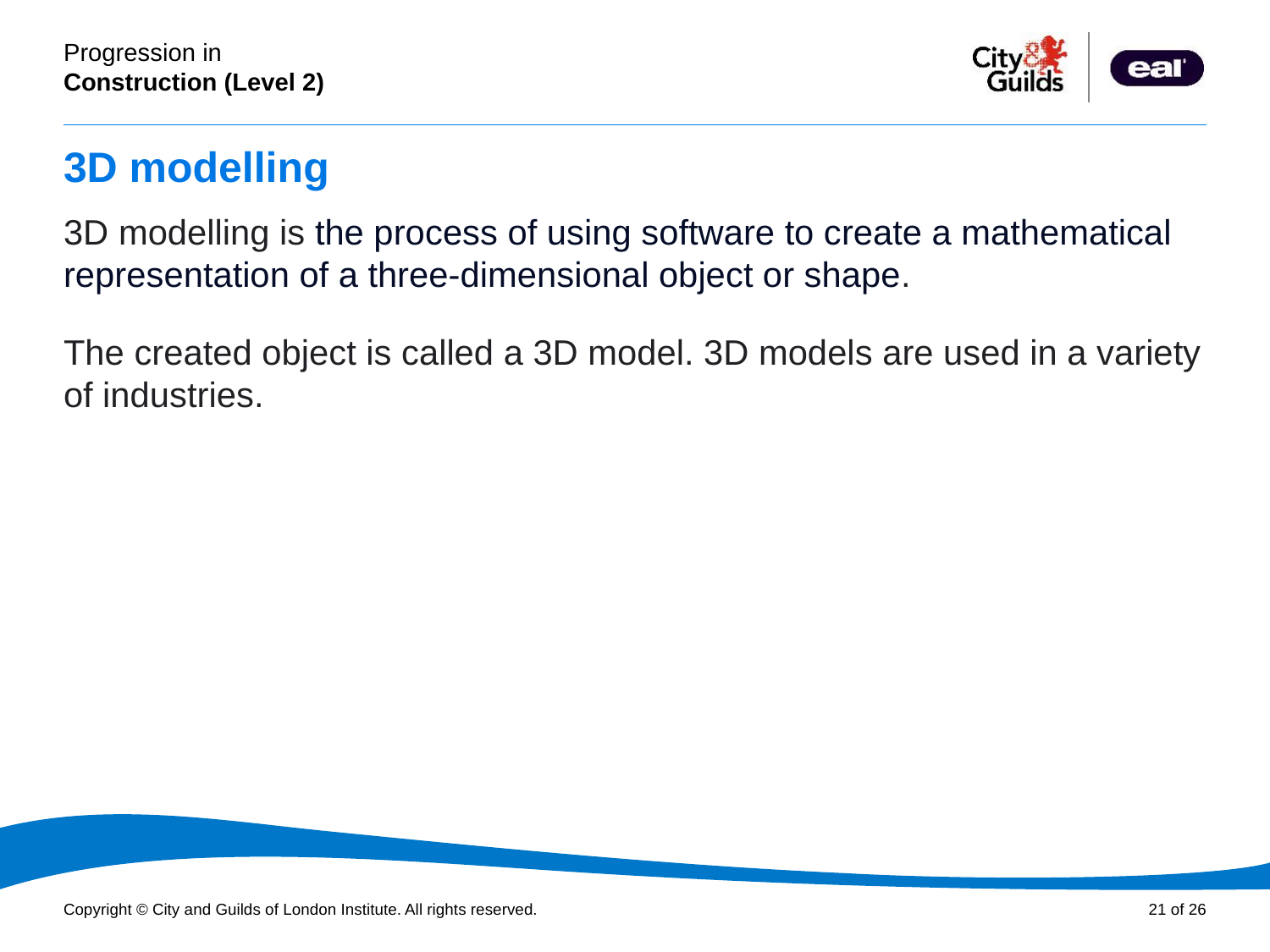

# 3D modelling
3D modelling is the process of using software to create a mathematical representation of a three-dimensional object or shape.
The created object is called a 3D model. 3D models are used in a variety of industries.